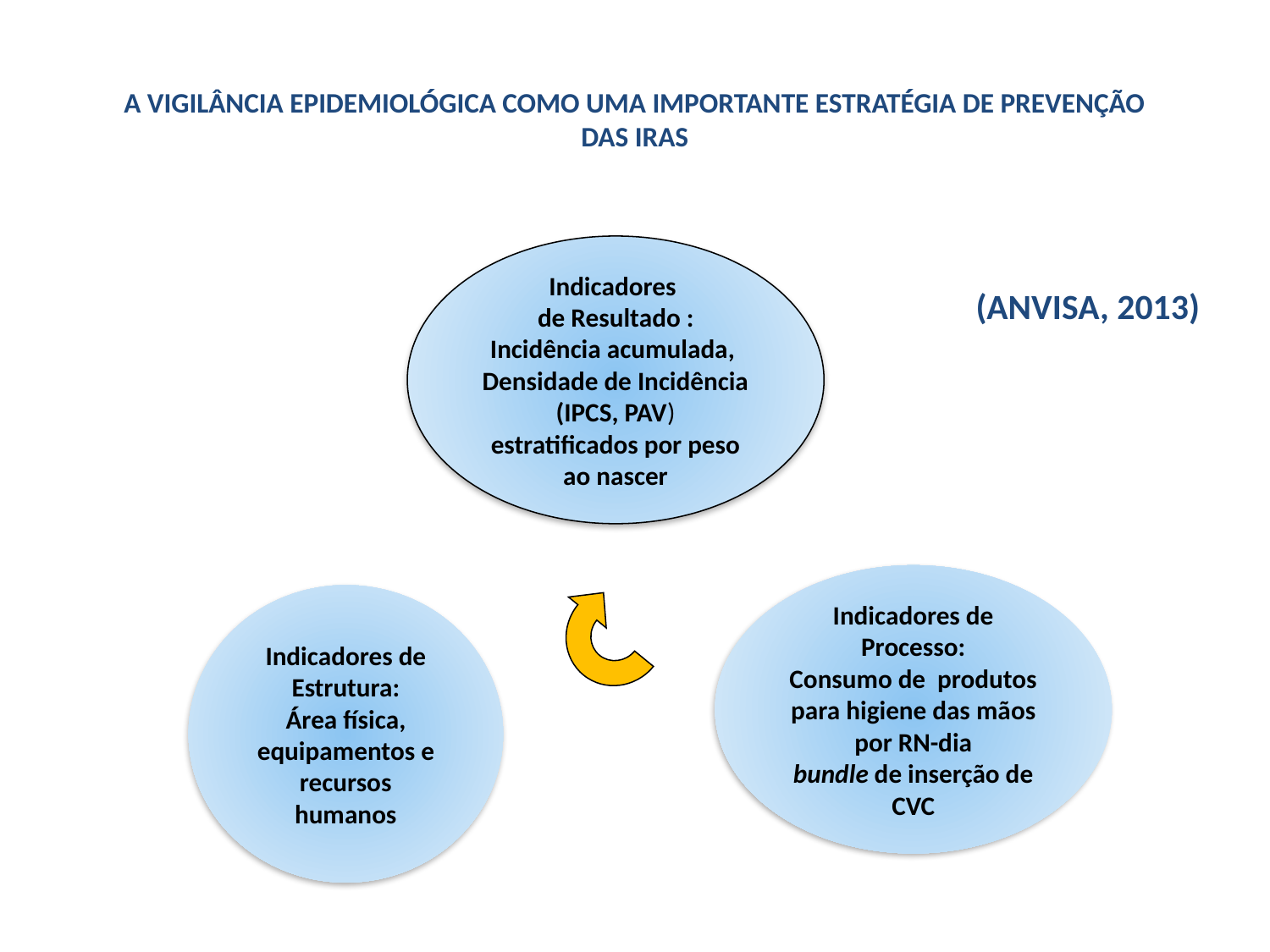

# A VIGILÂNCIA EPIDEMIOLÓGICA COMO UMA IMPORTANTE ESTRATÉGIA DE PREVENÇÃO DAS IRAS
Indicadores
de Resultado :
Incidência acumulada,  Densidade de Incidência (IPCS, PAV) estratificados por peso ao nascer
(ANVISA, 2013)
Indicadores de Processo:
Consumo de  produtos para higiene das mãos por RN-dia
bundle de inserção de CVC

Indicadores de Estrutura:
Área física, equipamentos e recursos humanos